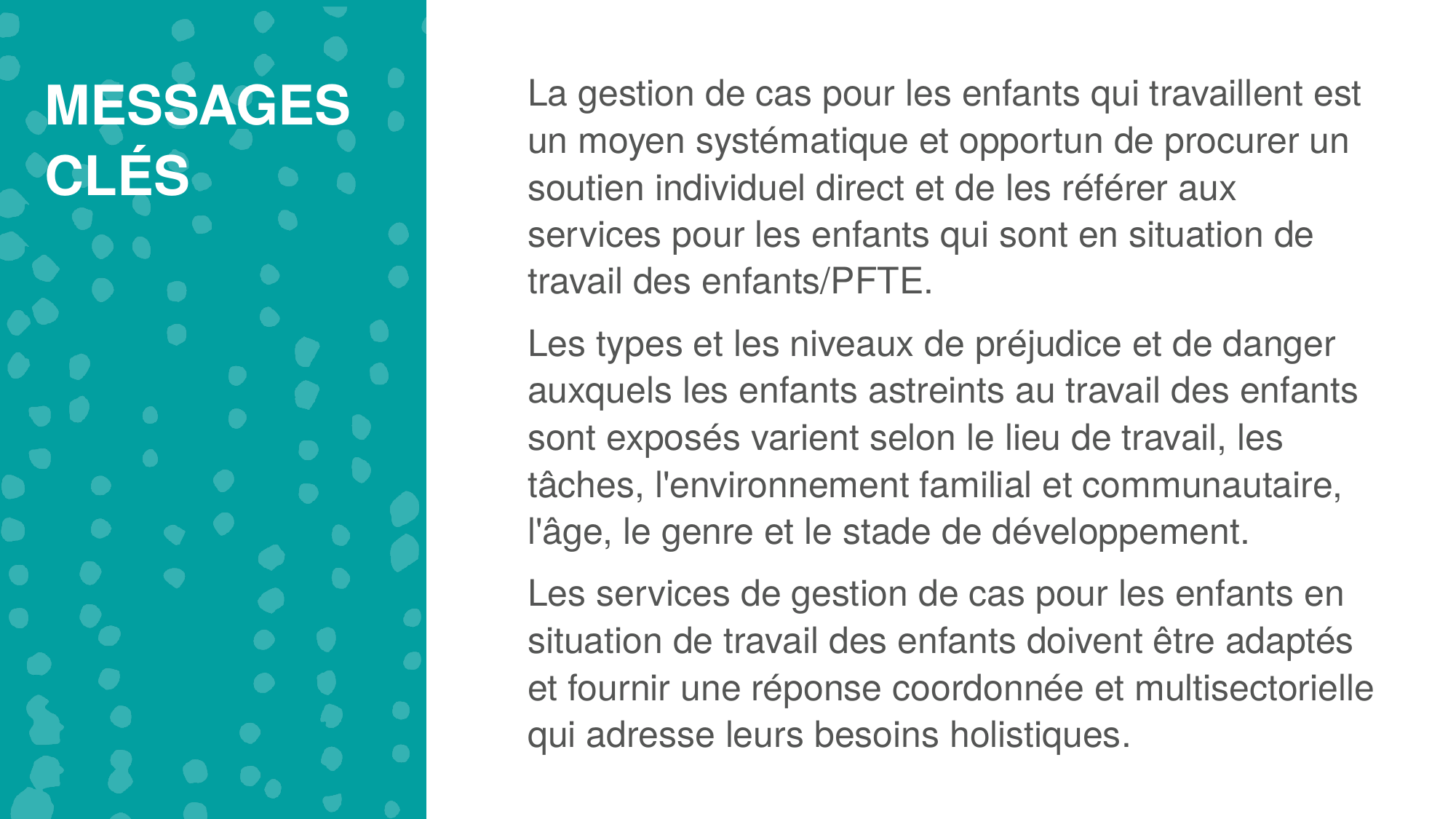

MESSAGES CLÉS
La gestion de cas pour les enfants qui travaillent est un moyen systématique et opportun de procurer un soutien individuel direct et de les référer aux services pour les enfants qui sont en situation de travail des enfants/PFTE.
Les types et les niveaux de préjudice et de danger auxquels les enfants astreints au travail des enfants sont exposés varient selon le lieu de travail, les tâches, l'environnement familial et communautaire, l'âge, le genre et le stade de développement.
Les services de gestion de cas pour les enfants en situation de travail des enfants doivent être adaptés et fournir une réponse coordonnée et multisectorielle qui adresse leurs besoins holistiques.